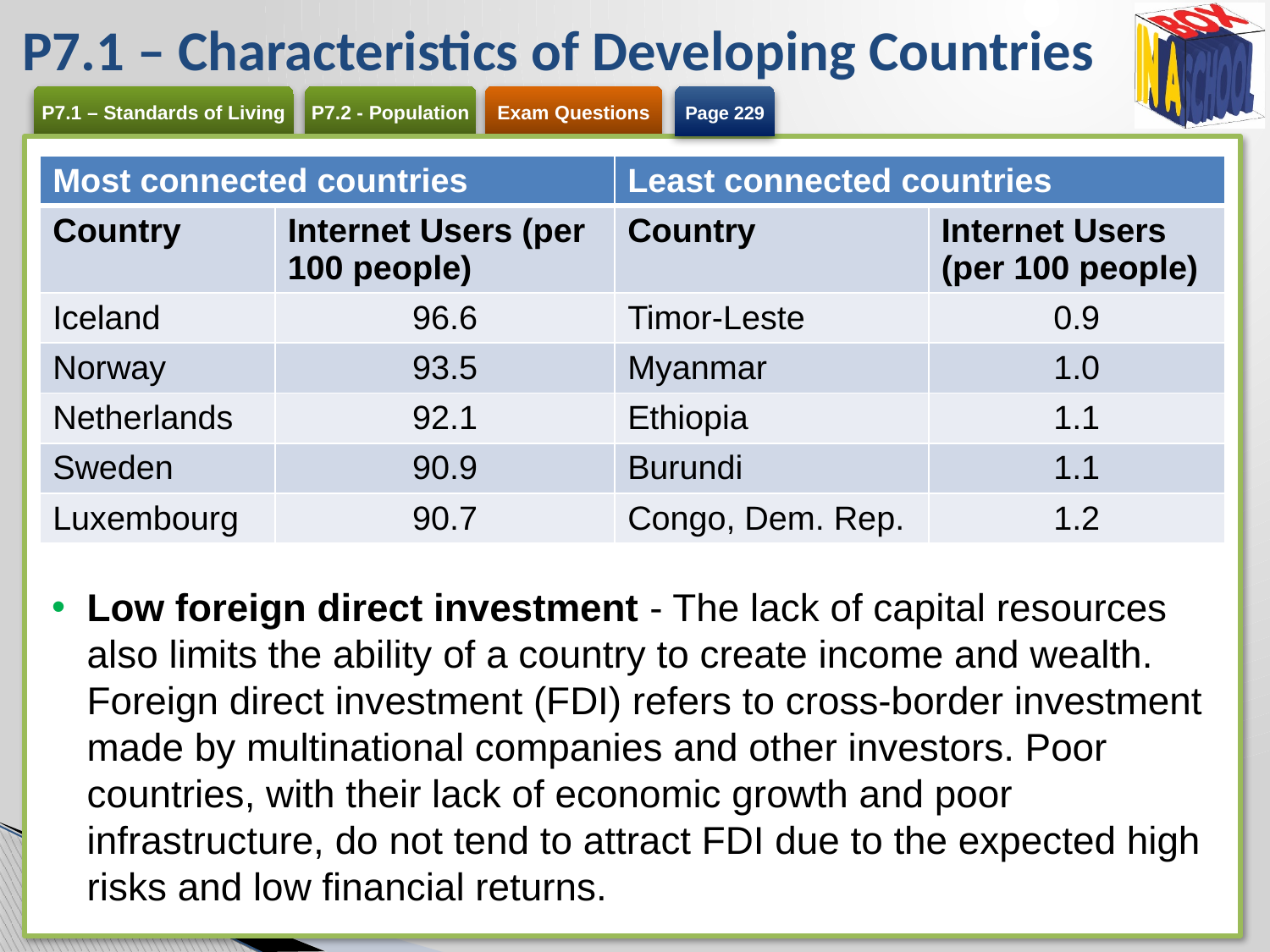

# P7.1 – Characteristics of Developing Countries
Page 229
| Most connected countries |  | Least connected countries |  |
| --- | --- | --- | --- |
| Country | Internet Users (per 100 people) | Country | Internet Users (per 100 people) |
| Iceland | 96.6 | Timor-Leste | 0.9 |
| Norway | 93.5 | Myanmar | 1.0 |
| Netherlands | 92.1 | Ethiopia | 1.1 |
| Sweden | 90.9 | Burundi | 1.1 |
| Luxembourg | 90.7 | Congo, Dem. Rep. | 1.2 |
Low foreign direct investment - The lack of capital resources also limits the ability of a country to create income and wealth. Foreign direct investment (FDI) refers to cross-border investment made by multinational companies and other investors. Poor countries, with their lack of economic growth and poor infrastructure, do not tend to attract FDI due to the expected high risks and low financial returns.